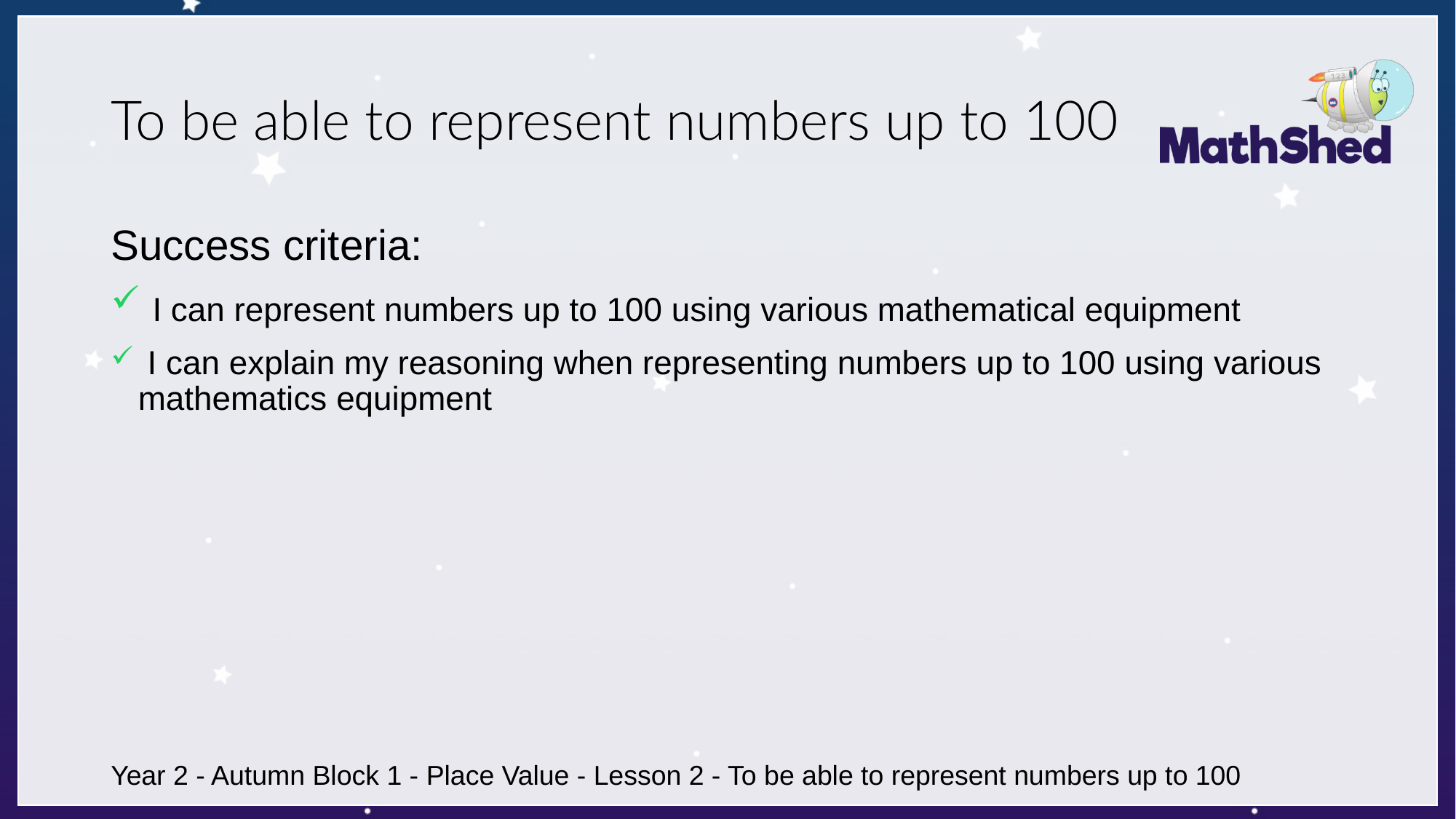

# To be able to represent numbers up to 100
Success criteria:
 I can represent numbers up to 100 using various mathematical equipment
 I can explain my reasoning when representing numbers up to 100 using various mathematics equipment

Year 2 - Autumn Block 1 - Place Value - Lesson 2 - To be able to represent numbers up to 100